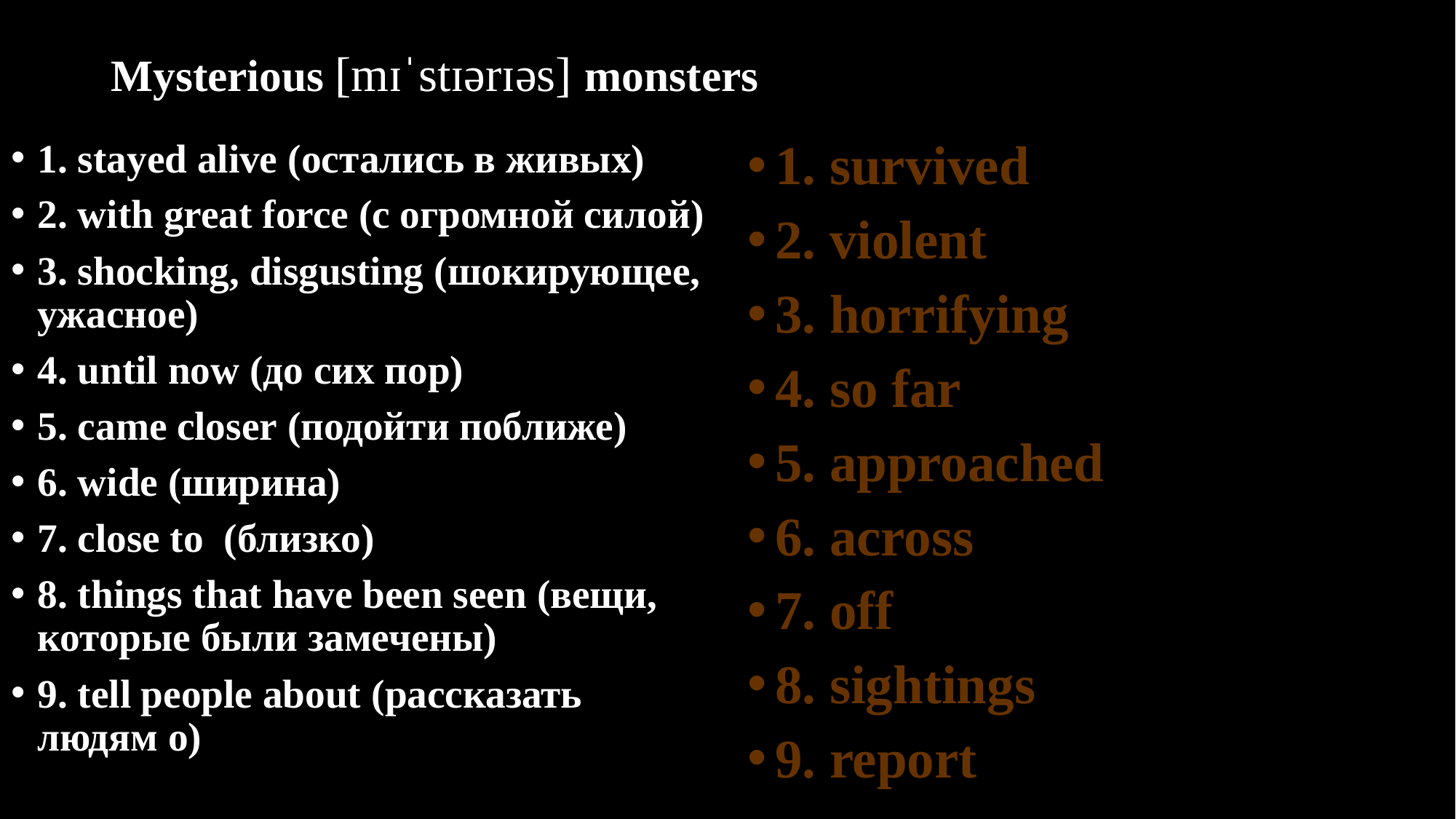

# Mysterious [mɪˈstɪərɪəs] monsters
1. stayed alive (остались в живых)
2. with great force (с огромной силой)
3. shocking, disgusting (шокирующее, ужасное)
4. until now (до сих пор)
5. came closer (подойти поближе)
6. wide (ширина)
7. close to  (близко)
8. things that have been seen (вещи, которые были замечены)
9. tell people about (рассказать людям о)
1. survived
2. violent
3. horrifying
4. so far
5. approached
6. across
7. off
8. sightings
9. report